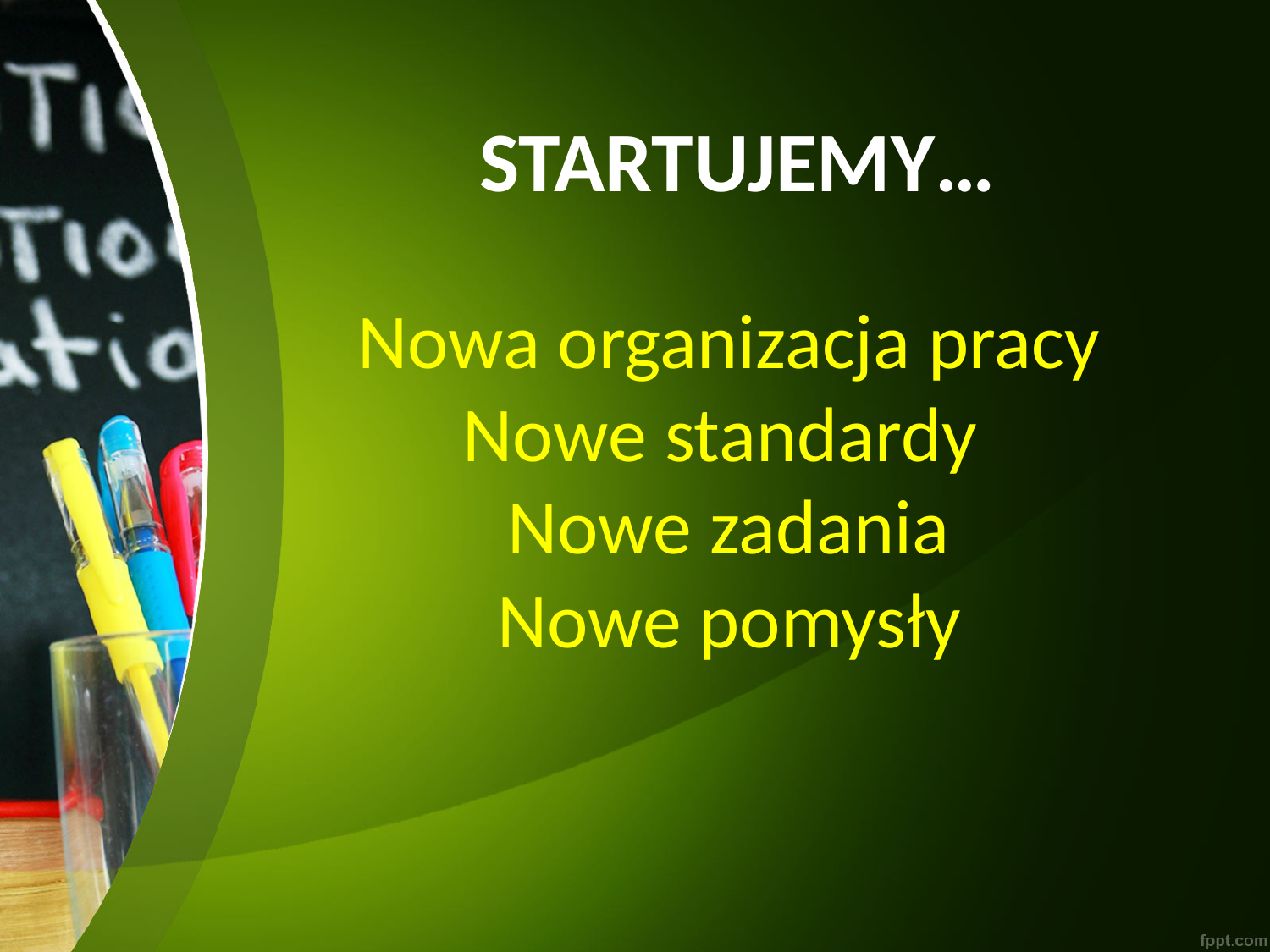

STARTUJEMY…

# Nowa organizacja pracy Nowe standardy Nowe zadania Nowe pomysły